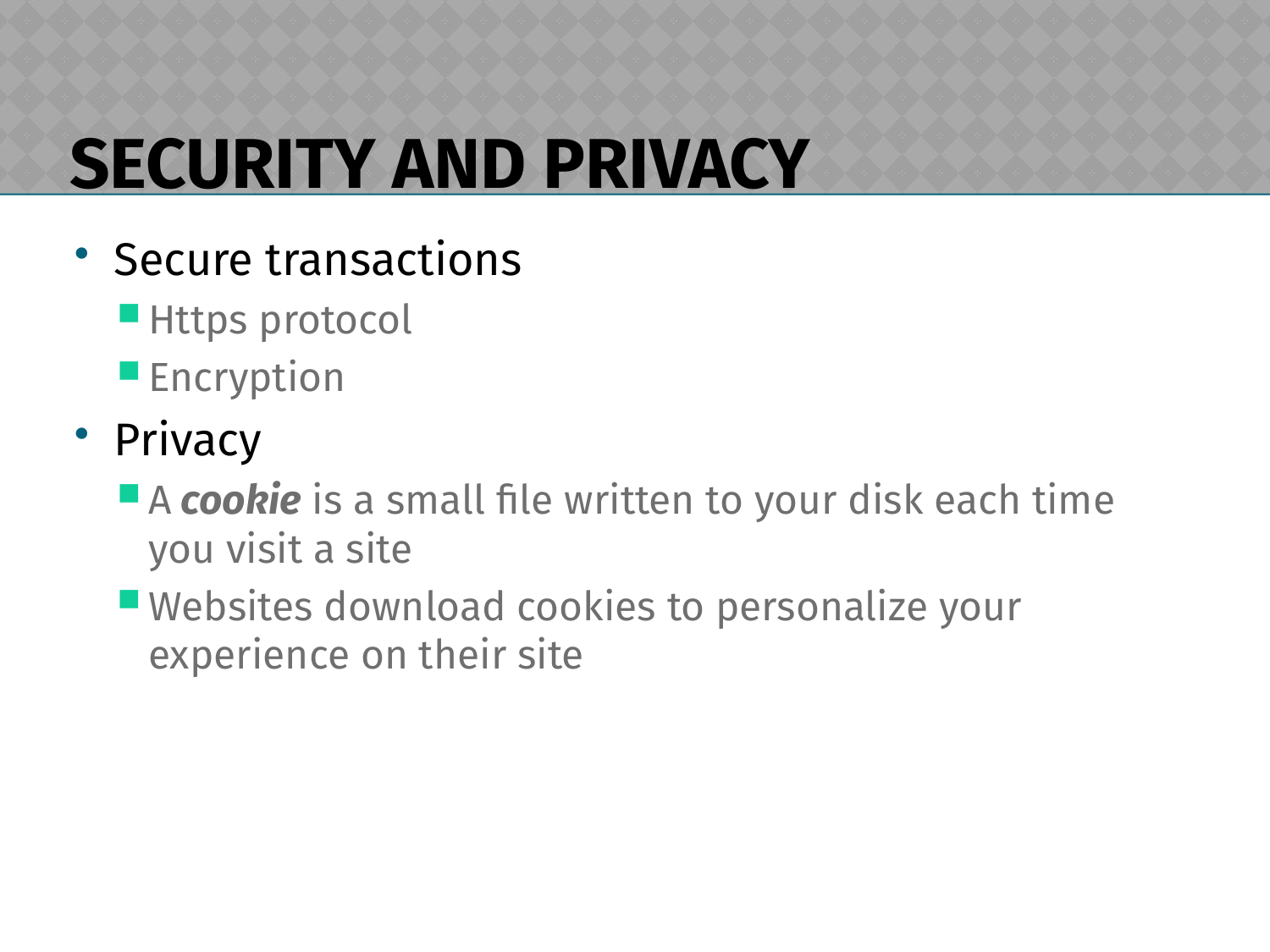

# Security and Privacy
Secure transactions
Https protocol
Encryption
Privacy
A cookie is a small file written to your disk each time you visit a site
Websites download cookies to personalize your experience on their site